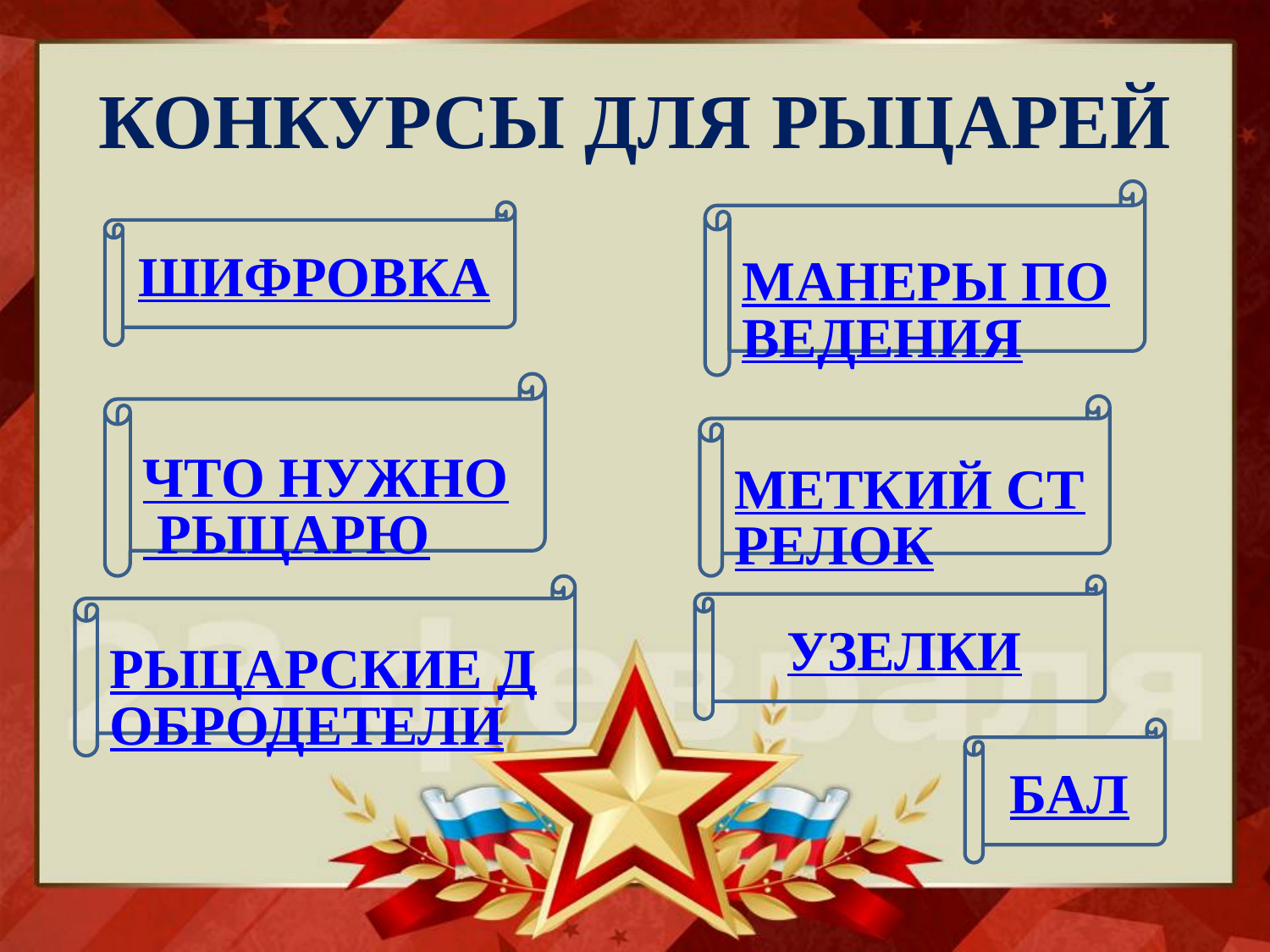

# КОНКУРСЫ ДЛЯ РЫЦАРЕЙ
МАНЕРЫ ПОВЕДЕНИЯ
ШИФРОВКА
ЧТО НУЖНО РЫЦАРЮ
МЕТКИЙ СТРЕЛОК
РЫЦАРСКИЕ ДОБРОДЕТЕЛИ
УЗЕЛКИ
БАЛ